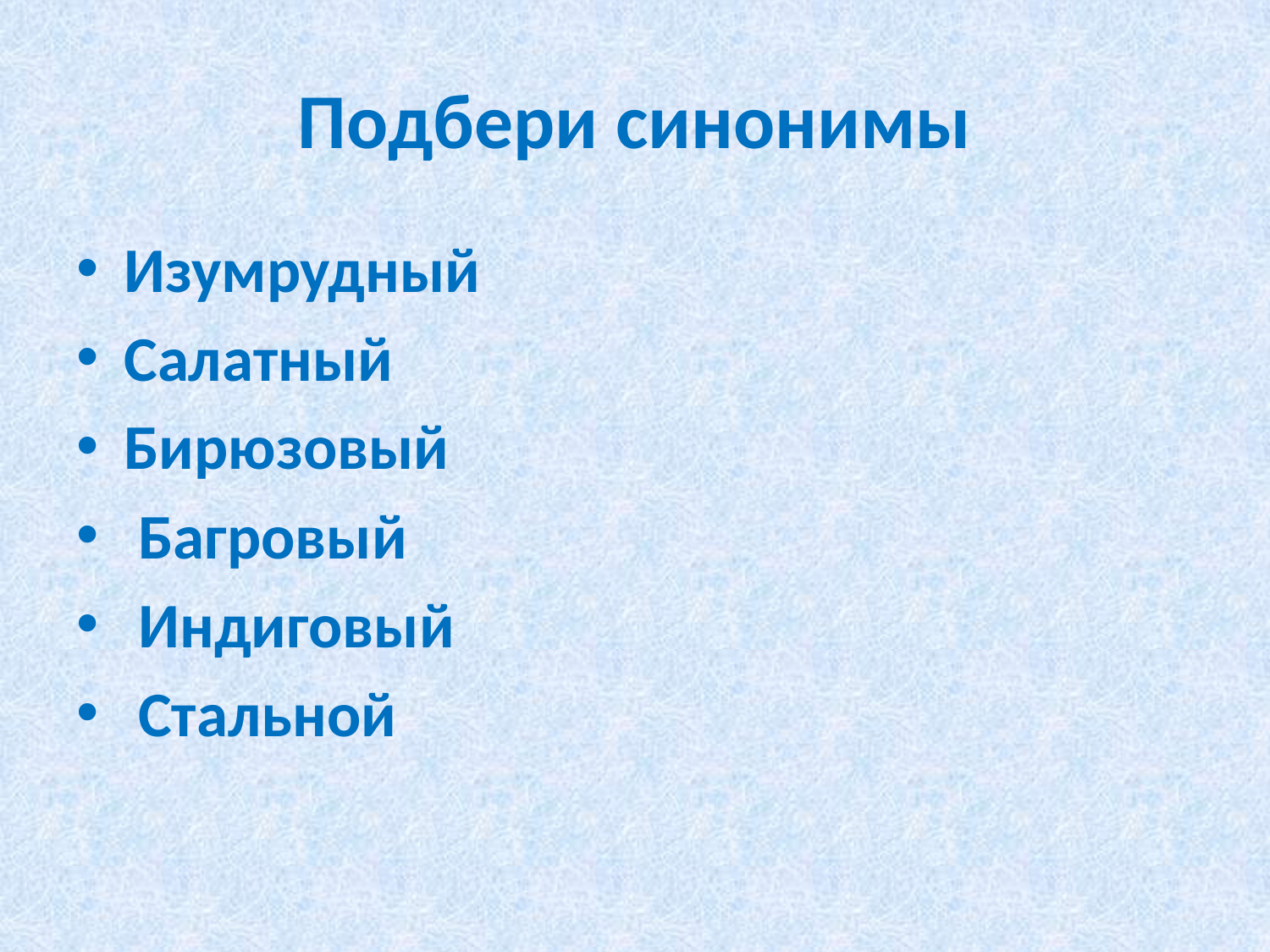

# Подбери синонимы
Изумрудный
Салатный
Бирюзовый
 Багровый
 Индиговый
 Стальной